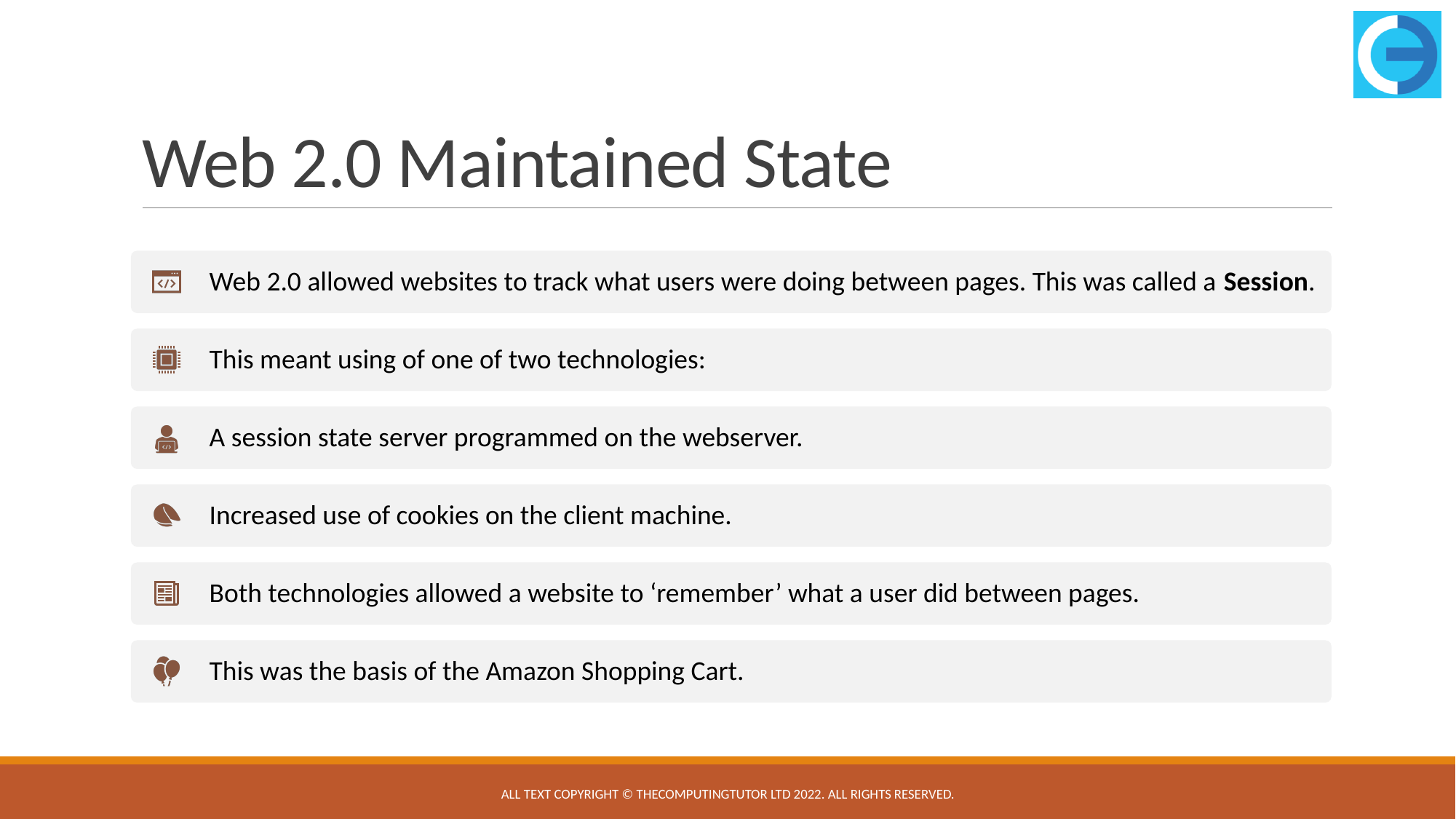

# Web 2.0 Maintained State
Web 2.0 allowed websites to track what users were doing between pages. This was called a Session.
This meant using of one of two technologies:
A session state server programmed on the webserver.
Increased use of cookies on the client machine.
Both technologies allowed a website to ‘remember’ what a user did between pages.
This was the basis of the Amazon Shopping Cart.
All text copyright © TheComputingTutor Ltd 2022. All rights Reserved.